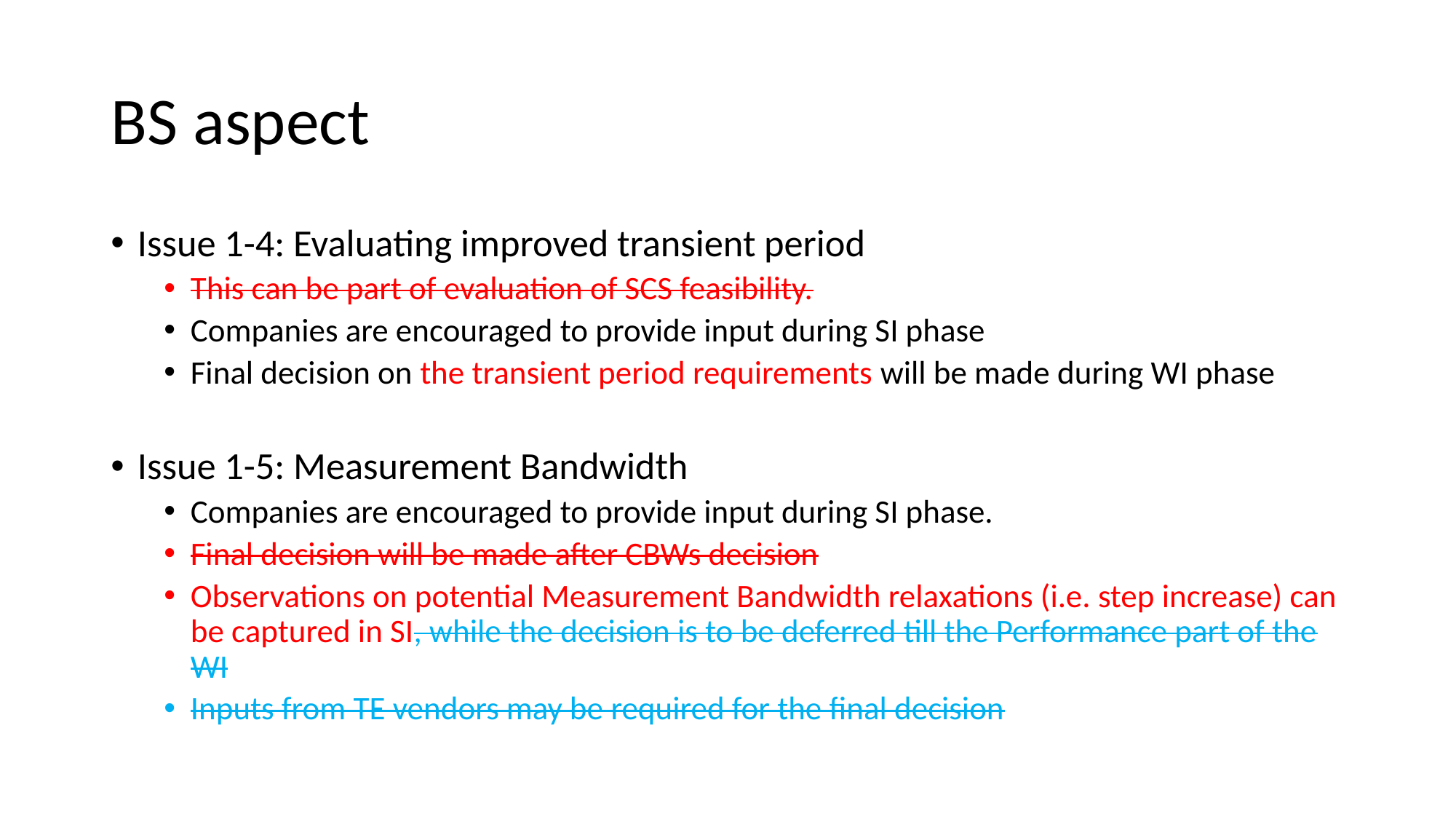

# BS aspect
Issue 1-4: Evaluating improved transient period
This can be part of evaluation of SCS feasibility.
Companies are encouraged to provide input during SI phase
Final decision on the transient period requirements will be made during WI phase

Issue 1-5: Measurement Bandwidth
Companies are encouraged to provide input during SI phase.
Final decision will be made after CBWs decision
Observations on potential Measurement Bandwidth relaxations (i.e. step increase) can be captured in SI, while the decision is to be deferred till the Performance part of the WI
Inputs from TE vendors may be required for the final decision